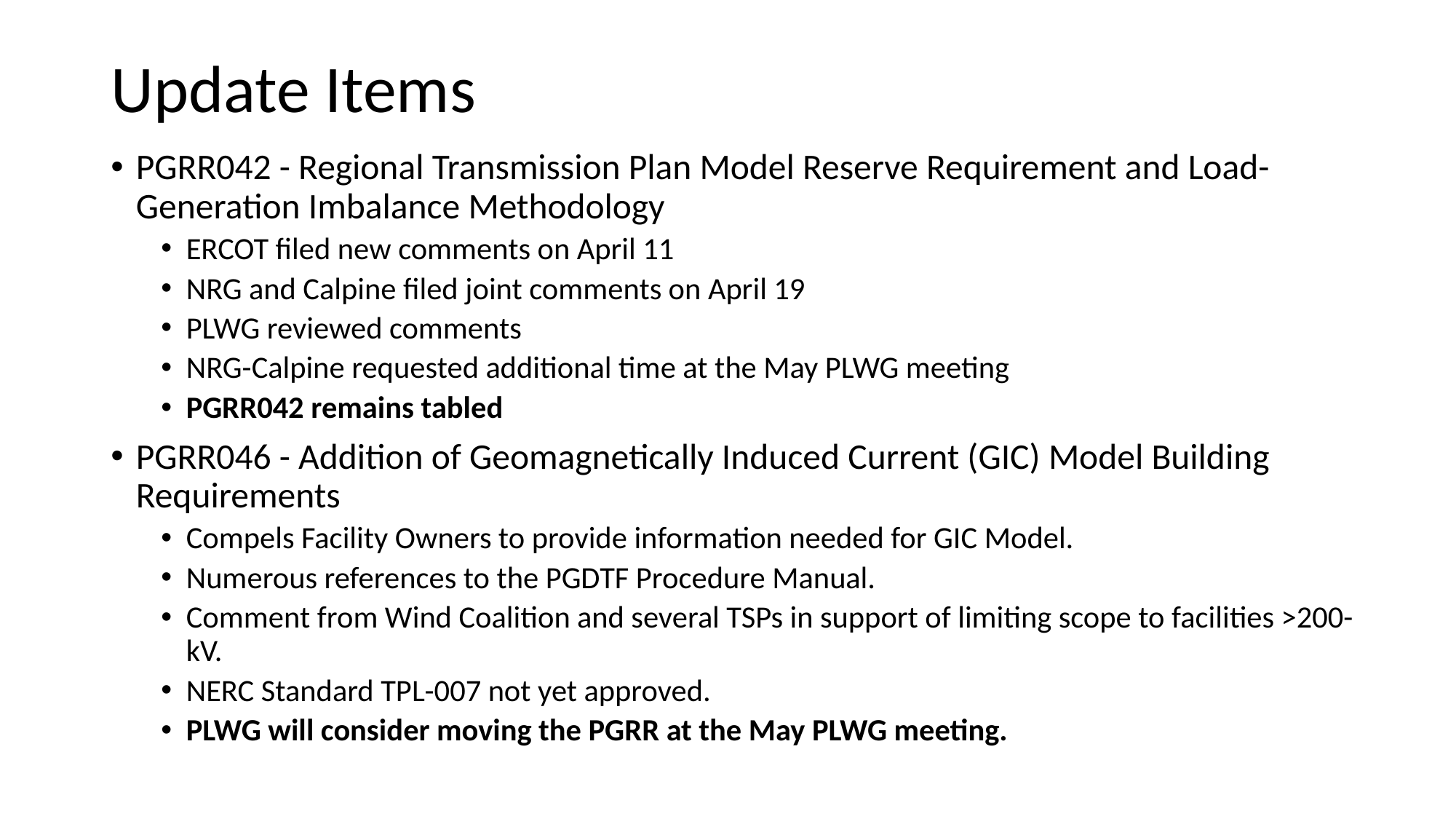

# Update Items
PGRR042 - Regional Transmission Plan Model Reserve Requirement and Load-Generation Imbalance Methodology
ERCOT filed new comments on April 11
NRG and Calpine filed joint comments on April 19
PLWG reviewed comments
NRG-Calpine requested additional time at the May PLWG meeting
PGRR042 remains tabled
PGRR046 - Addition of Geomagnetically Induced Current (GIC) Model Building Requirements
Compels Facility Owners to provide information needed for GIC Model.
Numerous references to the PGDTF Procedure Manual.
Comment from Wind Coalition and several TSPs in support of limiting scope to facilities >200-kV.
NERC Standard TPL-007 not yet approved.
PLWG will consider moving the PGRR at the May PLWG meeting.